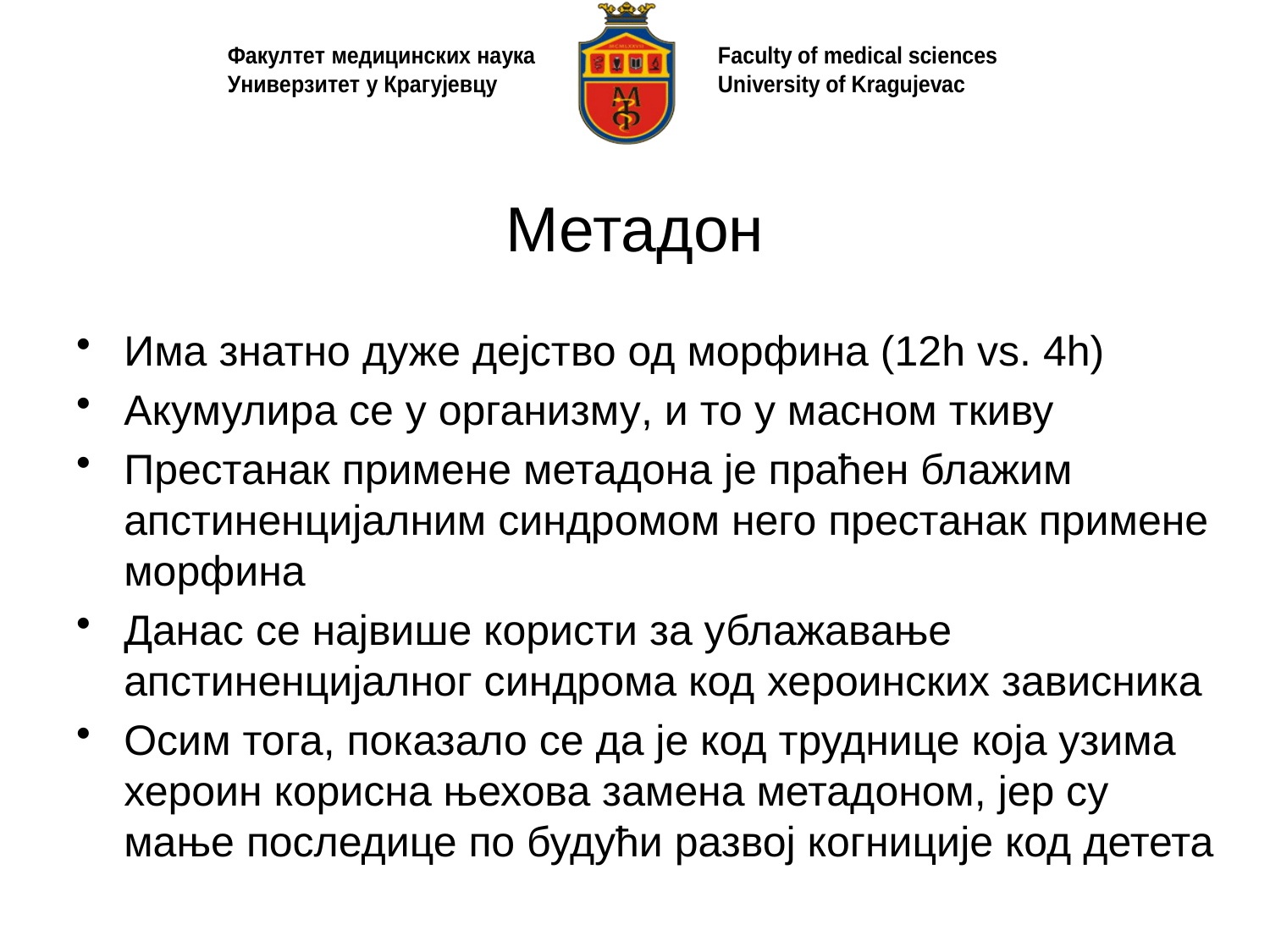

# Метадон
Има знатно дуже дејство од морфина (12h vs. 4h)
Акумулира се у организму, и то у масном ткиву
Престанак примене метадона је праћен блажим апстиненцијалним синдромом него престанак примене морфина
Данас се највише користи за ублажавање апстиненцијалног синдрома код хероинских зависника
Осим тога, показало се да је код труднице која узима хероин корисна њехова замена метадоном, јер су мање последице по будући развој когниције код детета